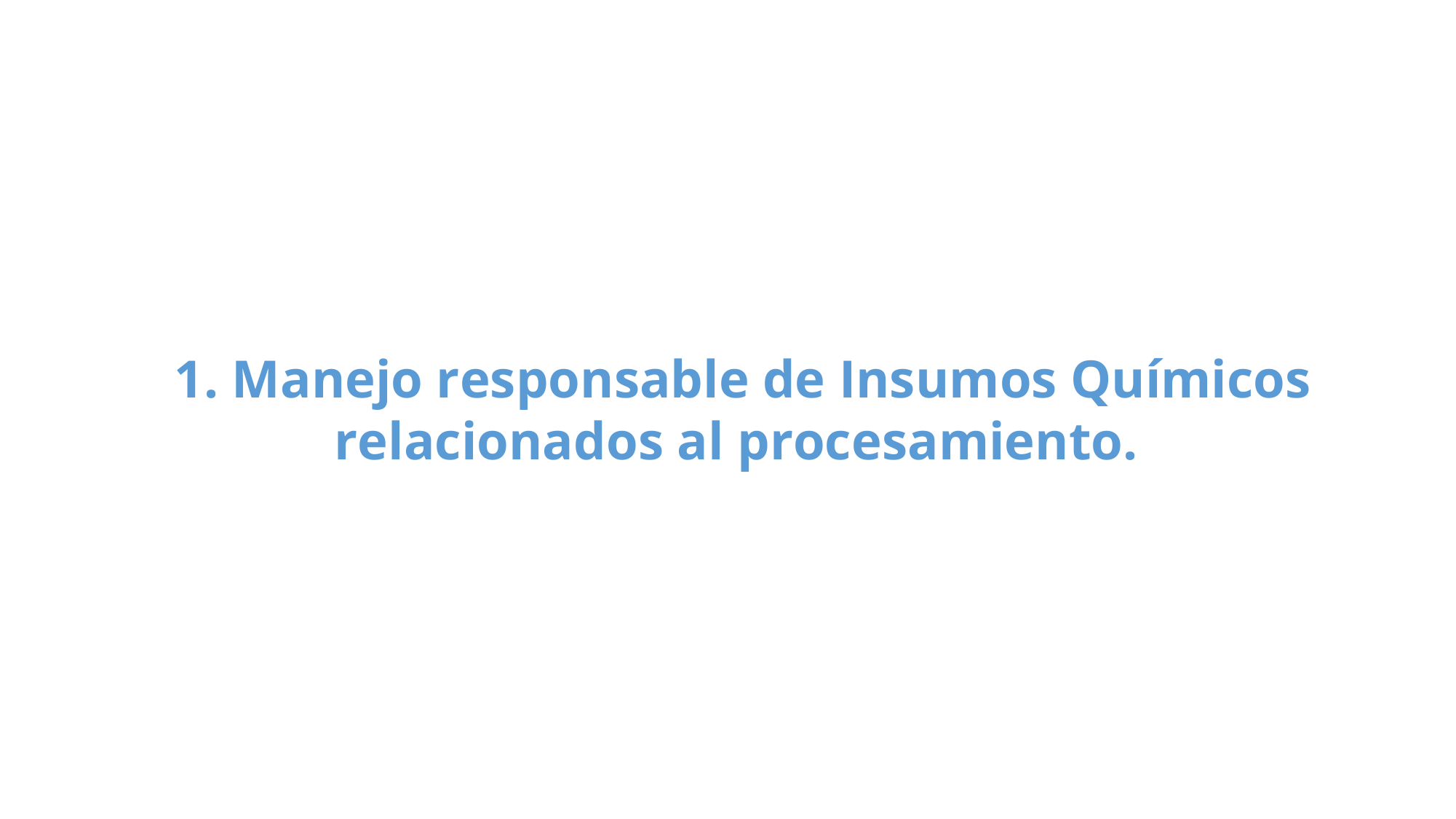

# 1. Manejo responsable de Insumos Químicos relacionados al procesamiento.